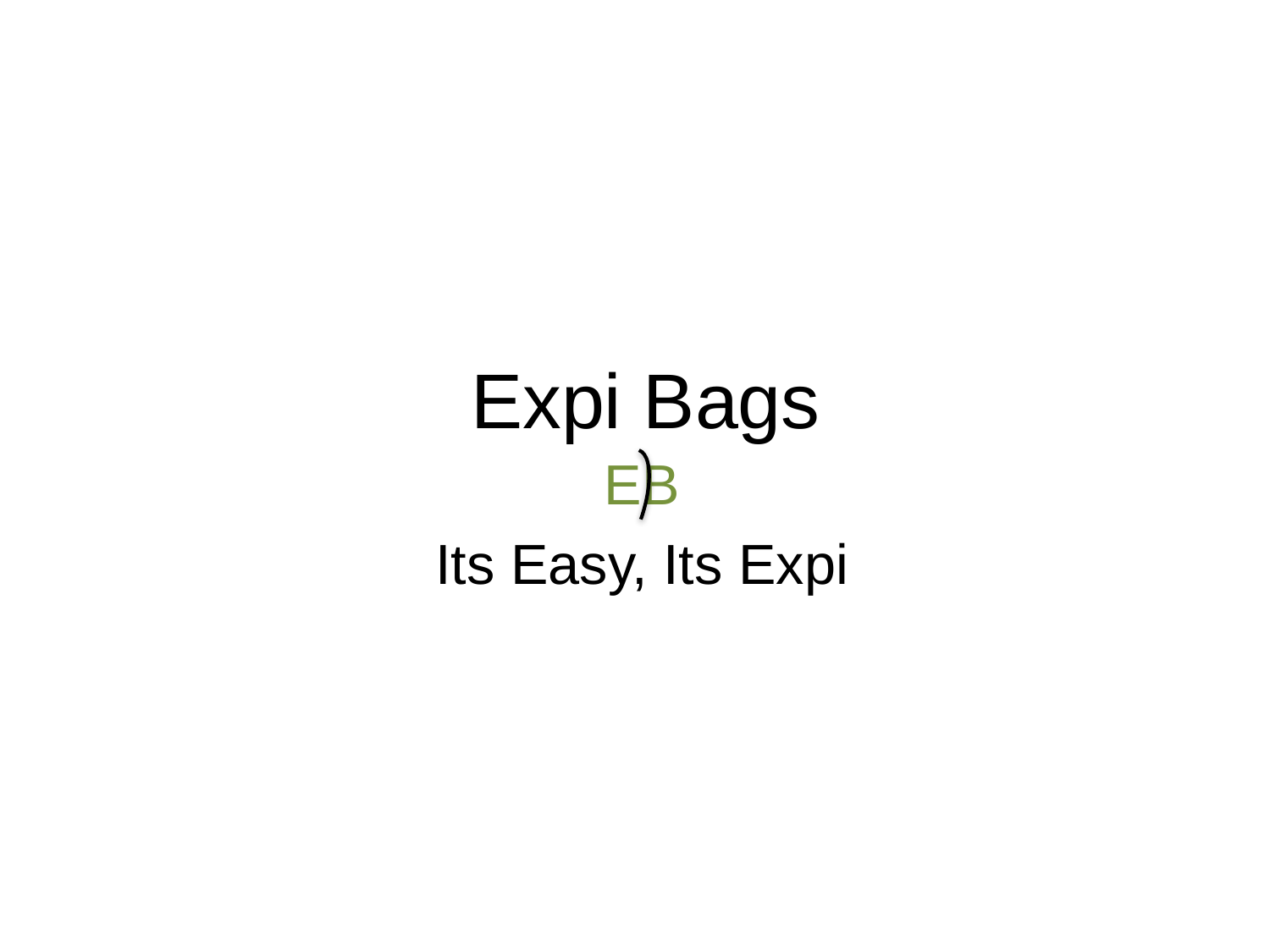

# Expi Bags
EB
Its Easy, Its Expi